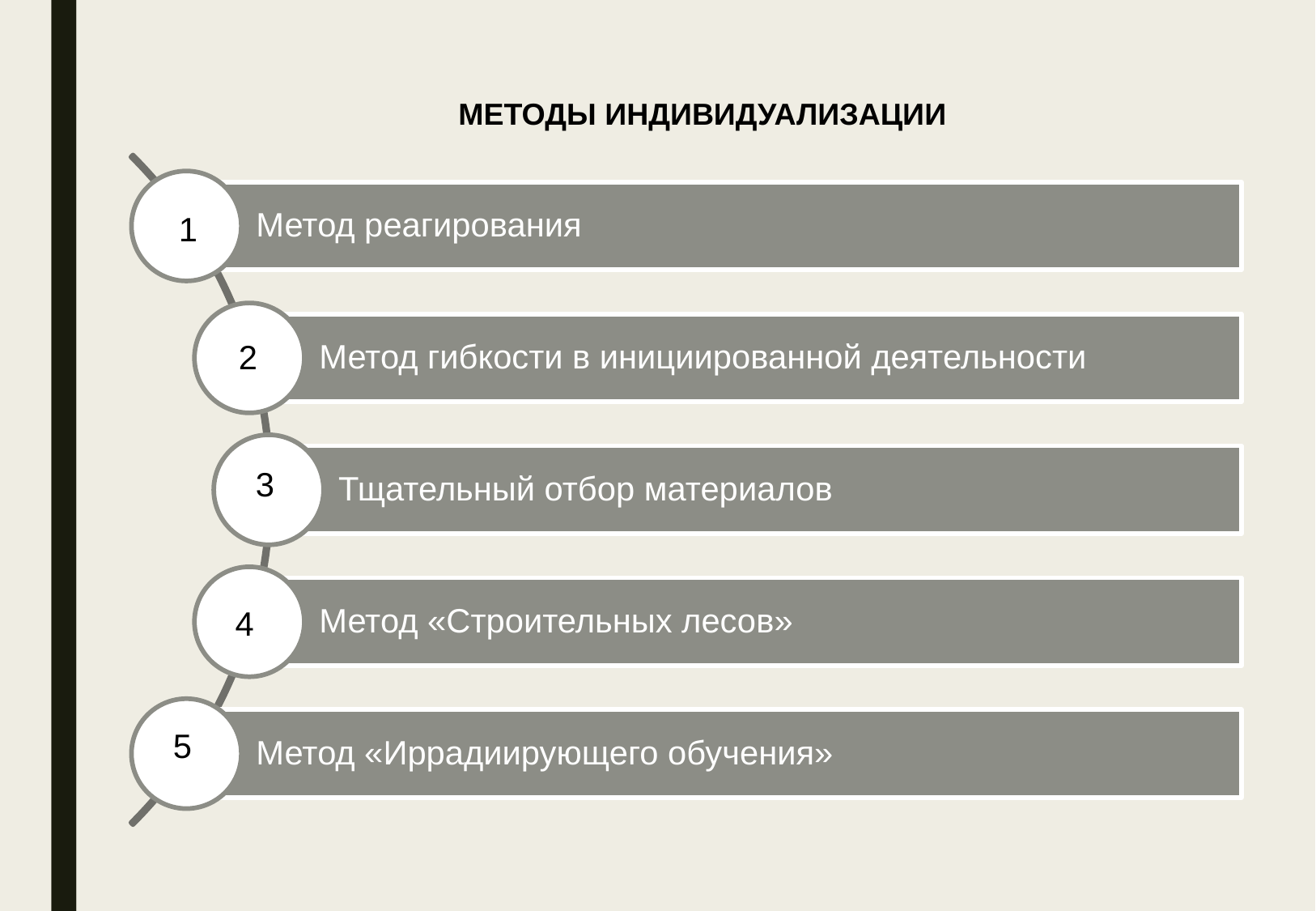

МЕТОДЫ ИНДИВИДУАЛИЗАЦИИ
Метод реагирования
Метод гибкости в инициированной деятельности
Тщательный отбор материалов
Метод «Строительных лесов»
Метод «Иррадиирующего обучения»
1
2
3
4
5